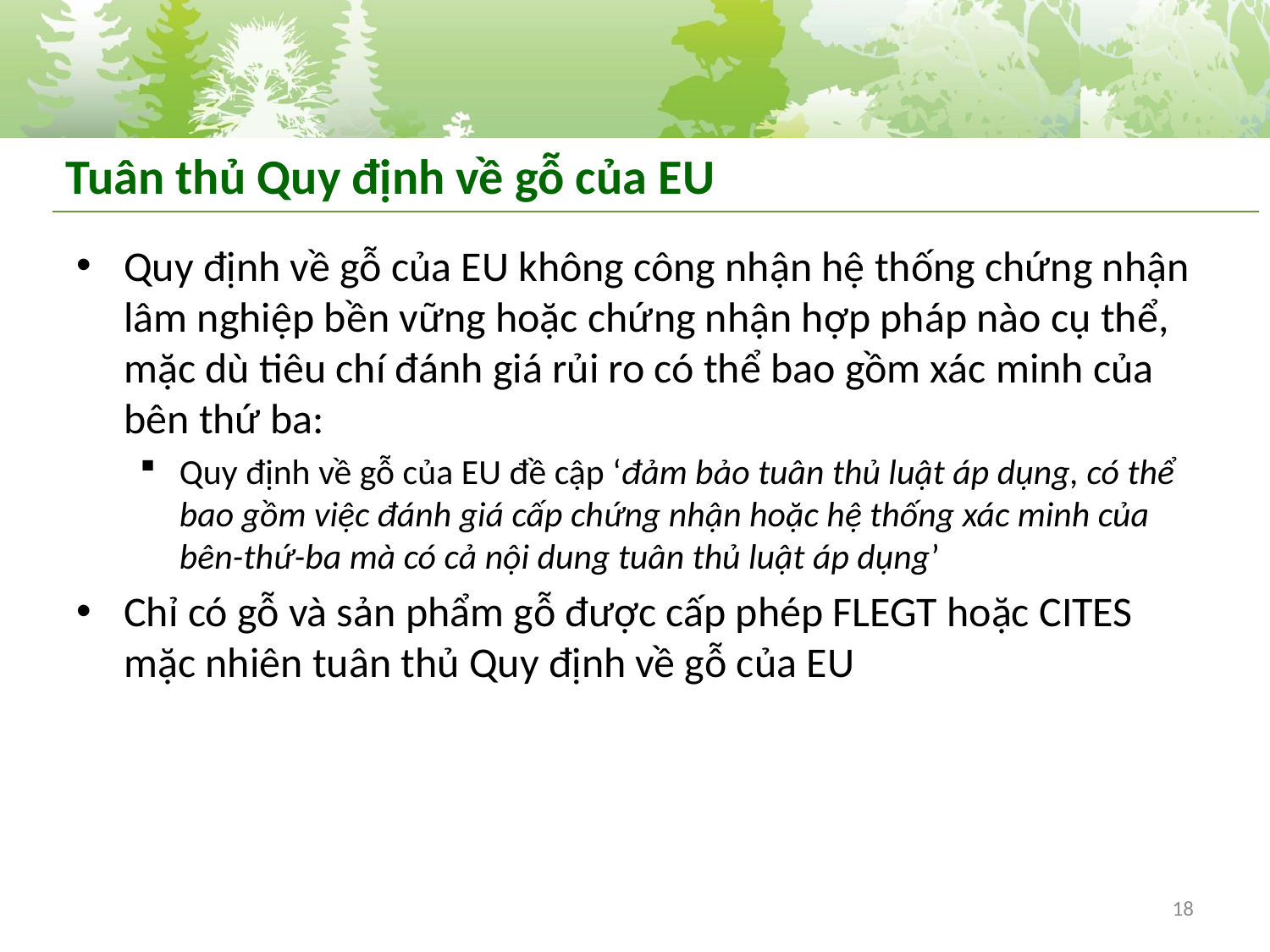

# Tuân thủ Quy định về gỗ của EU
Quy định về gỗ của EU không công nhận hệ thống chứng nhận lâm nghiệp bền vững hoặc chứng nhận hợp pháp nào cụ thể, mặc dù tiêu chí đánh giá rủi ro có thể bao gồm xác minh của bên thứ ba:
Quy định về gỗ của EU đề cập ‘đảm bảo tuân thủ luật áp dụng, có thể bao gồm việc đánh giá cấp chứng nhận hoặc hệ thống xác minh của bên-thứ-ba mà có cả nội dung tuân thủ luật áp dụng’
Chỉ có gỗ và sản phẩm gỗ được cấp phép FLEGT hoặc CITES mặc nhiên tuân thủ Quy định về gỗ của EU
18